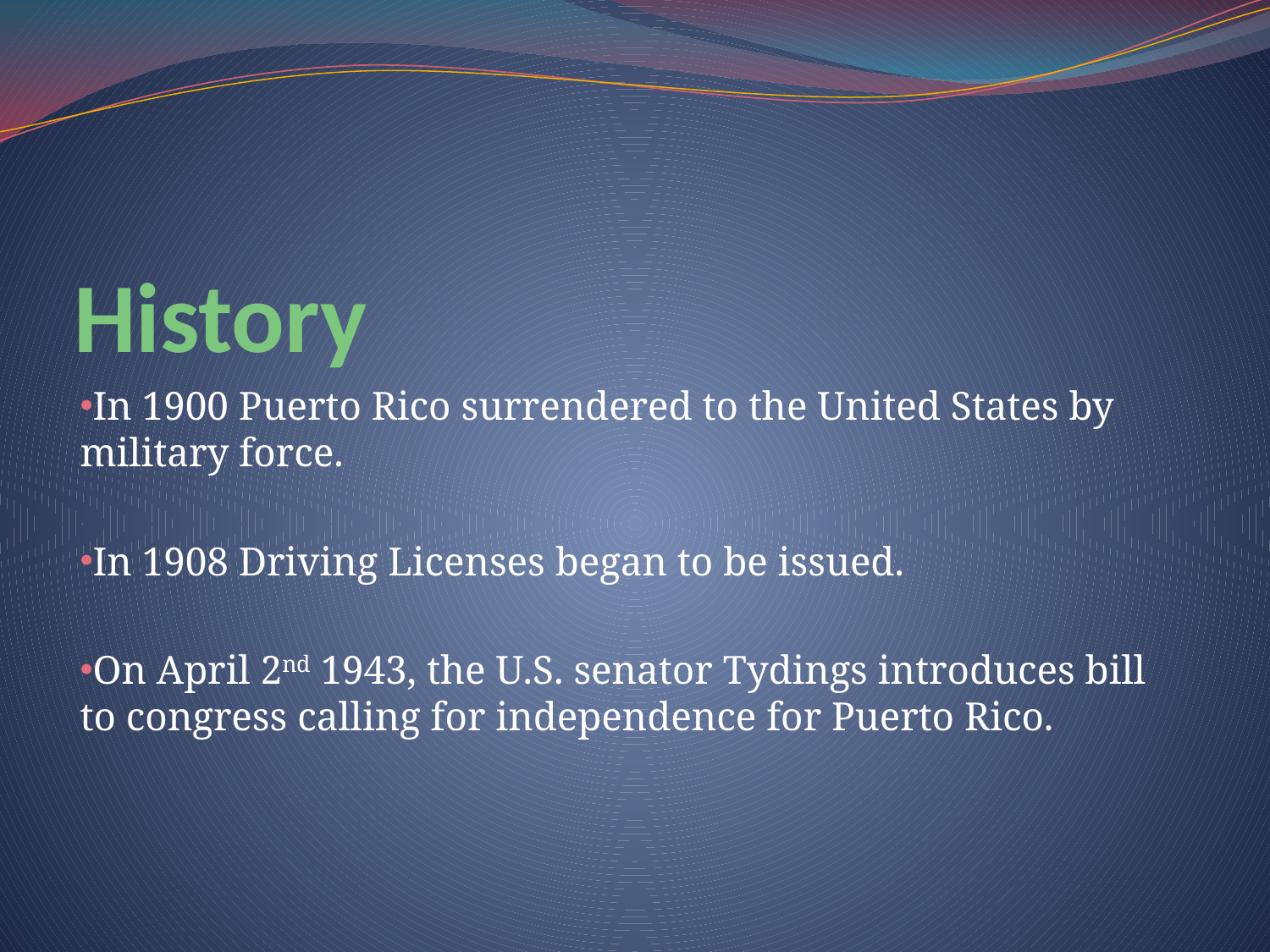

# History
In 1900 Puerto Rico surrendered to the United States by military force.

In 1908 Driving Licenses began to be issued.

On April 2nd 1943, the U.S. senator Tydings introduces bill to congress calling for independence for Puerto Rico.